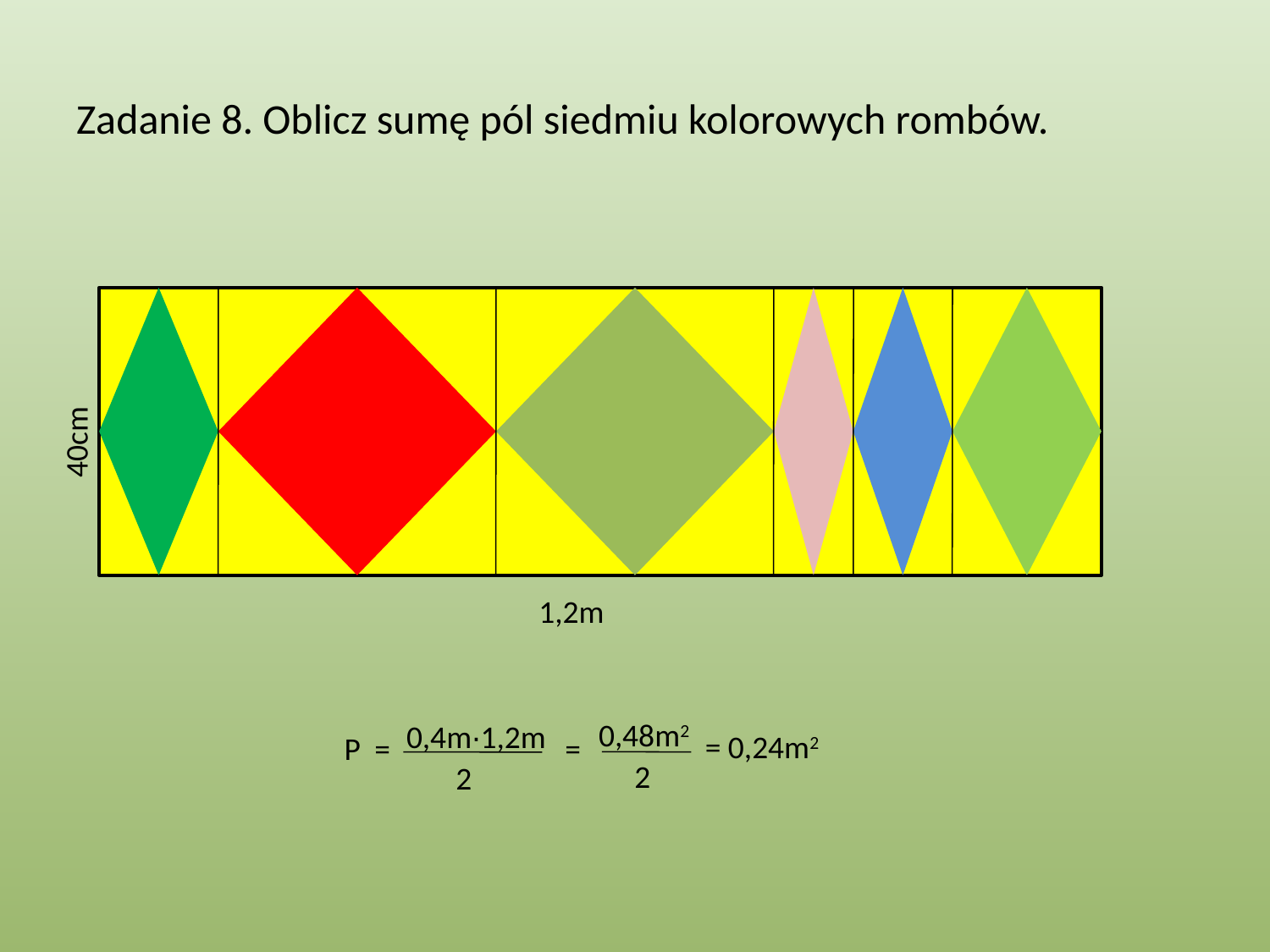

# Zadanie 8. Oblicz sumę pól siedmiu kolorowych rombów.

40cm
1,2m
0,48m2
0,4m∙1,2m
= 0,24m2
P
=
=
2
2